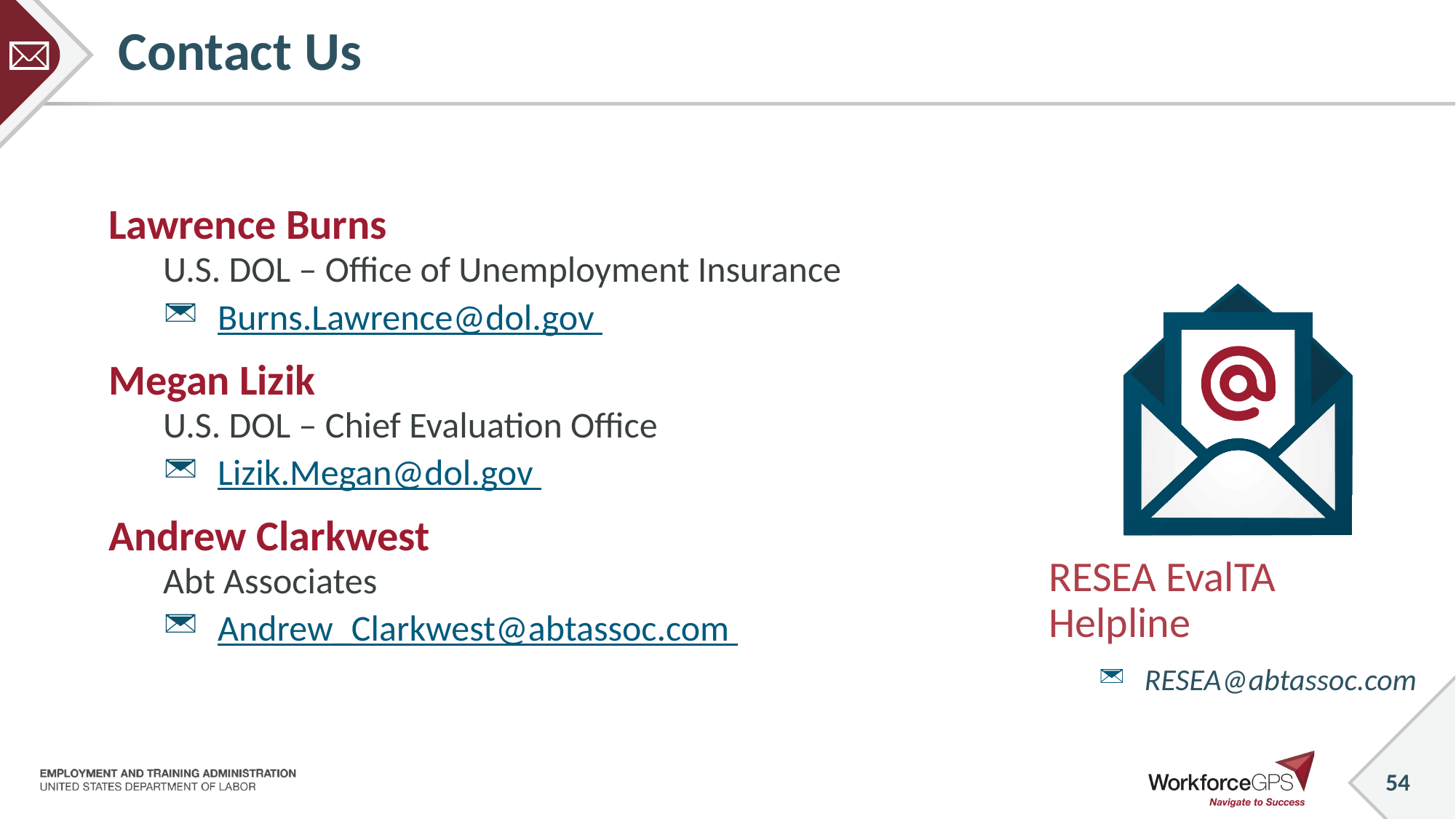

# Contact Us
Lawrence Burns
U.S. DOL – Office of Unemployment Insurance
Burns.Lawrence@dol.gov
Megan Lizik
U.S. DOL – Chief Evaluation Office
Lizik.Megan@dol.gov
Andrew Clarkwest
Abt Associates
Andrew_Clarkwest@abtassoc.com
RESEA EvalTA Helpline
RESEA@abtassoc.com
54